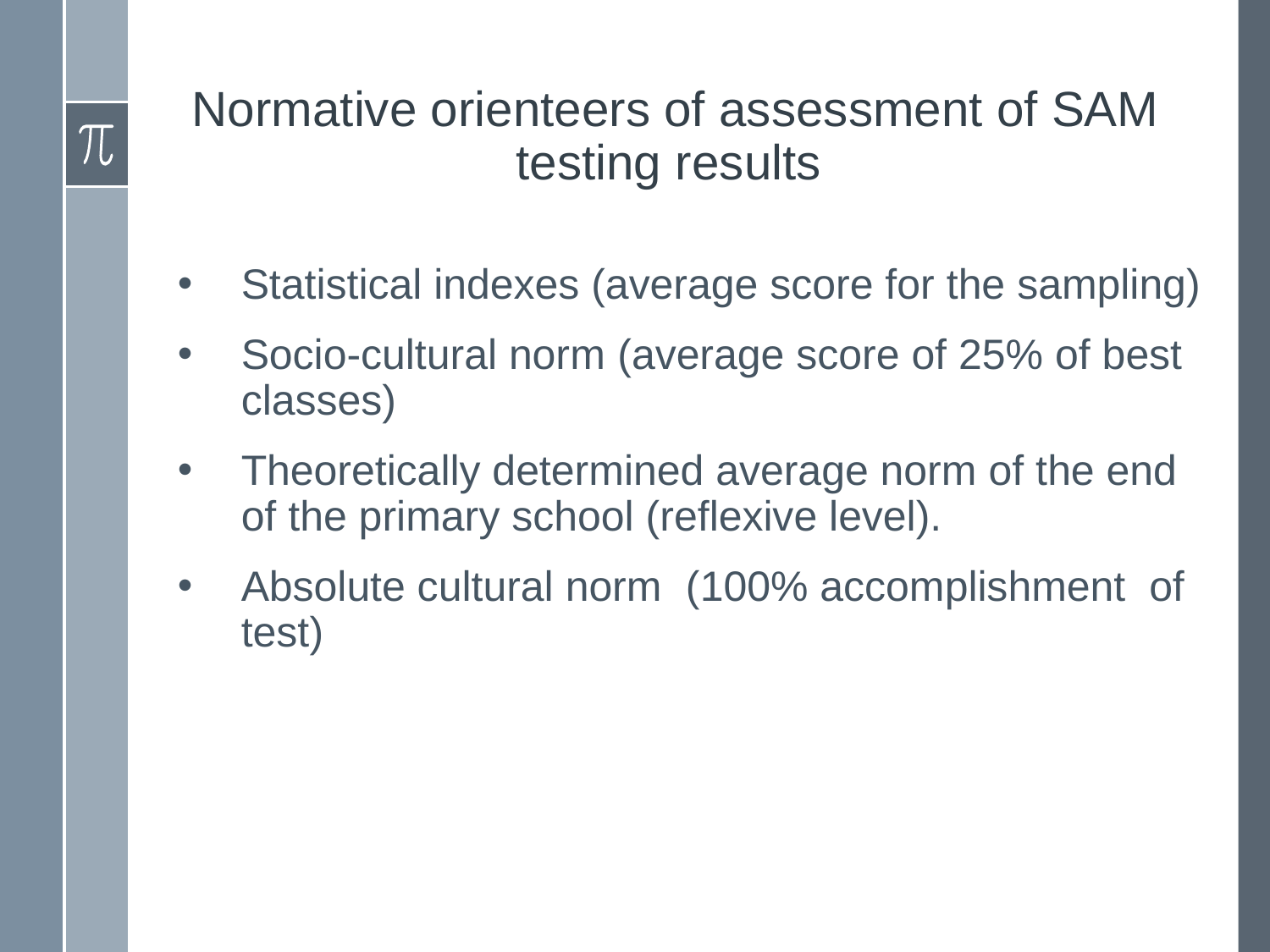

# Normative orienteers of assessment of SAM testing results

Statistical indexes (average score for the sampling)
Socio-cultural norm (average score of 25% of best classes)
Theoretically determined average norm of the end of the primary school (reflexive level).
Absolute cultural norm  (100% accomplishment  of test)